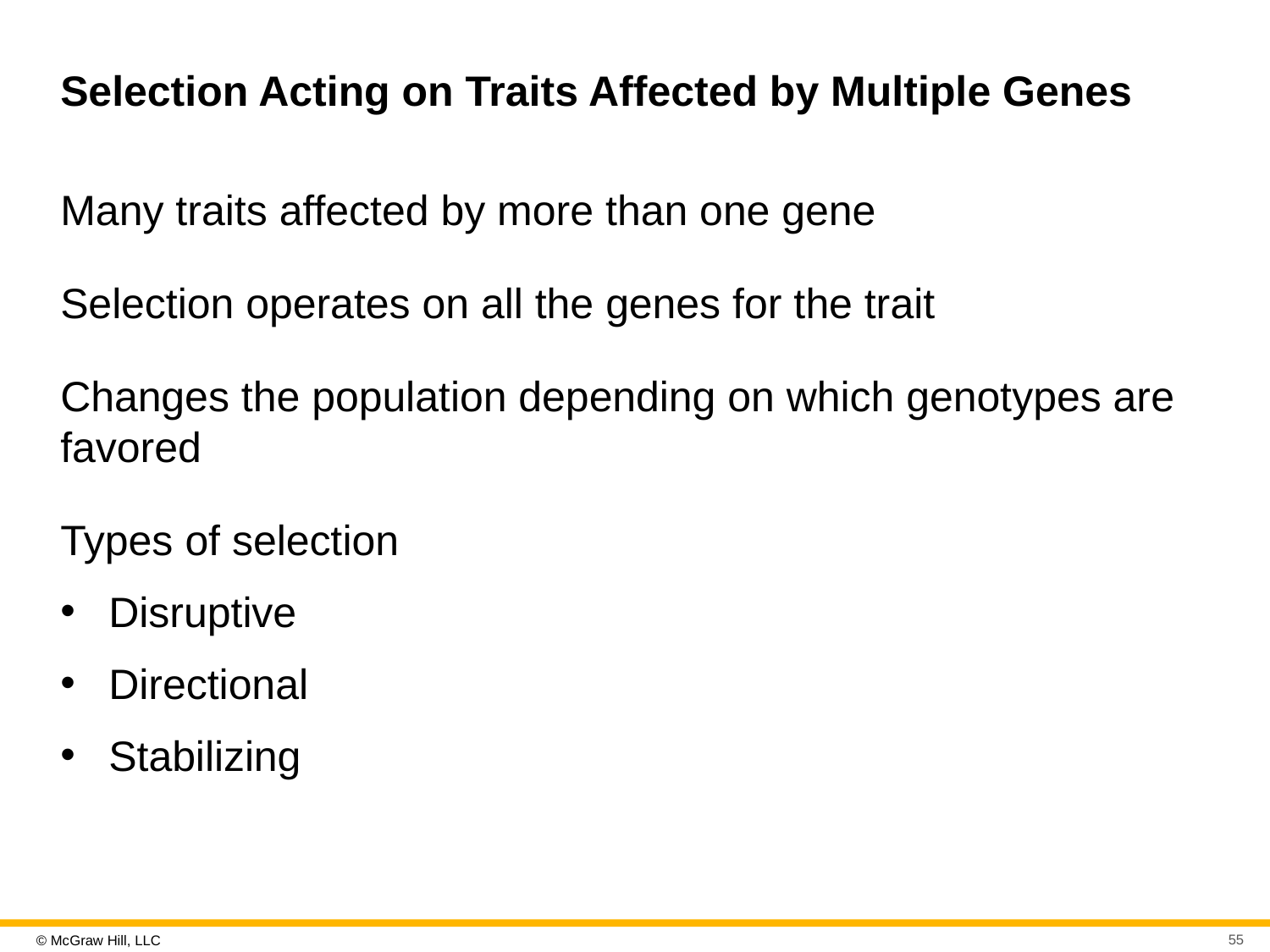

# Selection Acting on Traits Affected by Multiple Genes
Many traits affected by more than one gene
Selection operates on all the genes for the trait
Changes the population depending on which genotypes are favored
Types of selection
Disruptive
Directional
Stabilizing
55